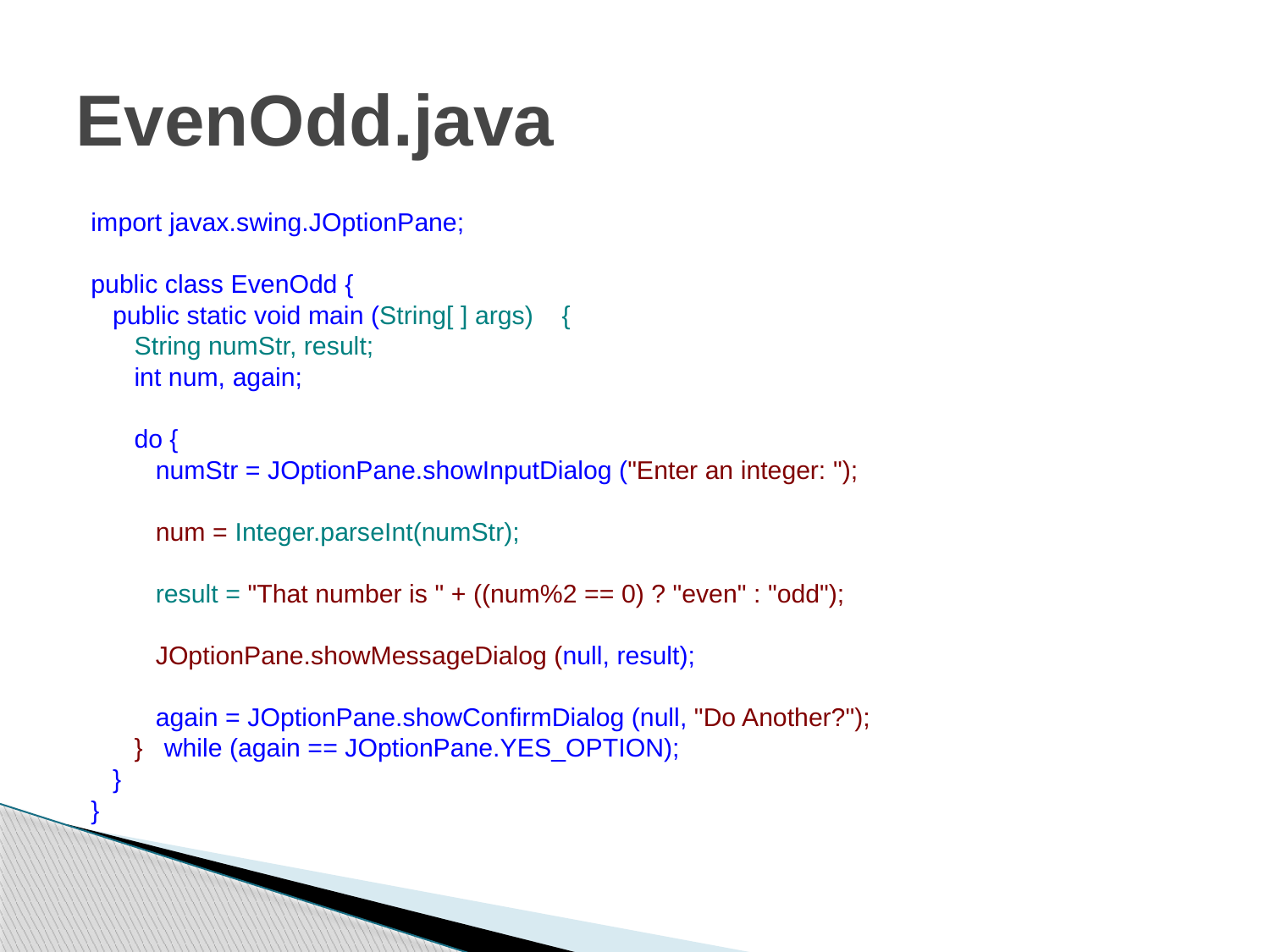

# EvenOdd.java
import javax.swing.JOptionPane;

public class EvenOdd {
   public static void main (String[ ] args)    {
      String numStr, result;
      int num, again;

      do {
         numStr = JOptionPane.showInputDialog ("Enter an integer: ");

         num = Integer.parseInt(numStr);

         result = "That number is " + ((num%2 == 0) ? "even" : "odd");

         JOptionPane.showMessageDialog (null, result);

         again = JOptionPane.showConfirmDialog (null, "Do Another?");
      }   while (again == JOptionPane.YES_OPTION);
   }
}